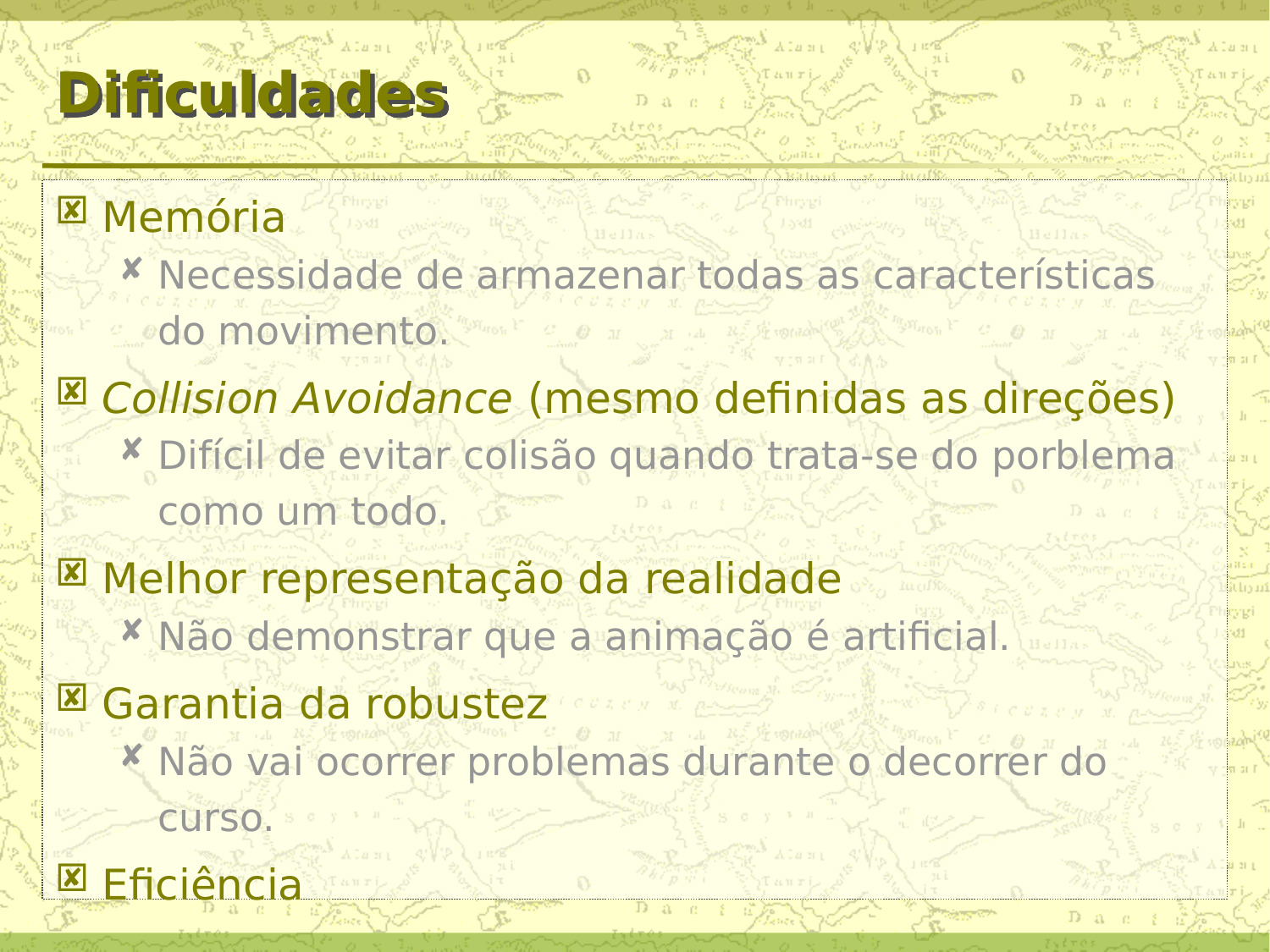

# Dificuldades
Memória
Necessidade de armazenar todas as características do movimento.
Collision Avoidance (mesmo definidas as direções)
Difícil de evitar colisão quando trata-se do porblema como um todo.
Melhor representação da realidade
Não demonstrar que a animação é artificial.
Garantia da robustez
Não vai ocorrer problemas durante o decorrer do curso.
Eficiência